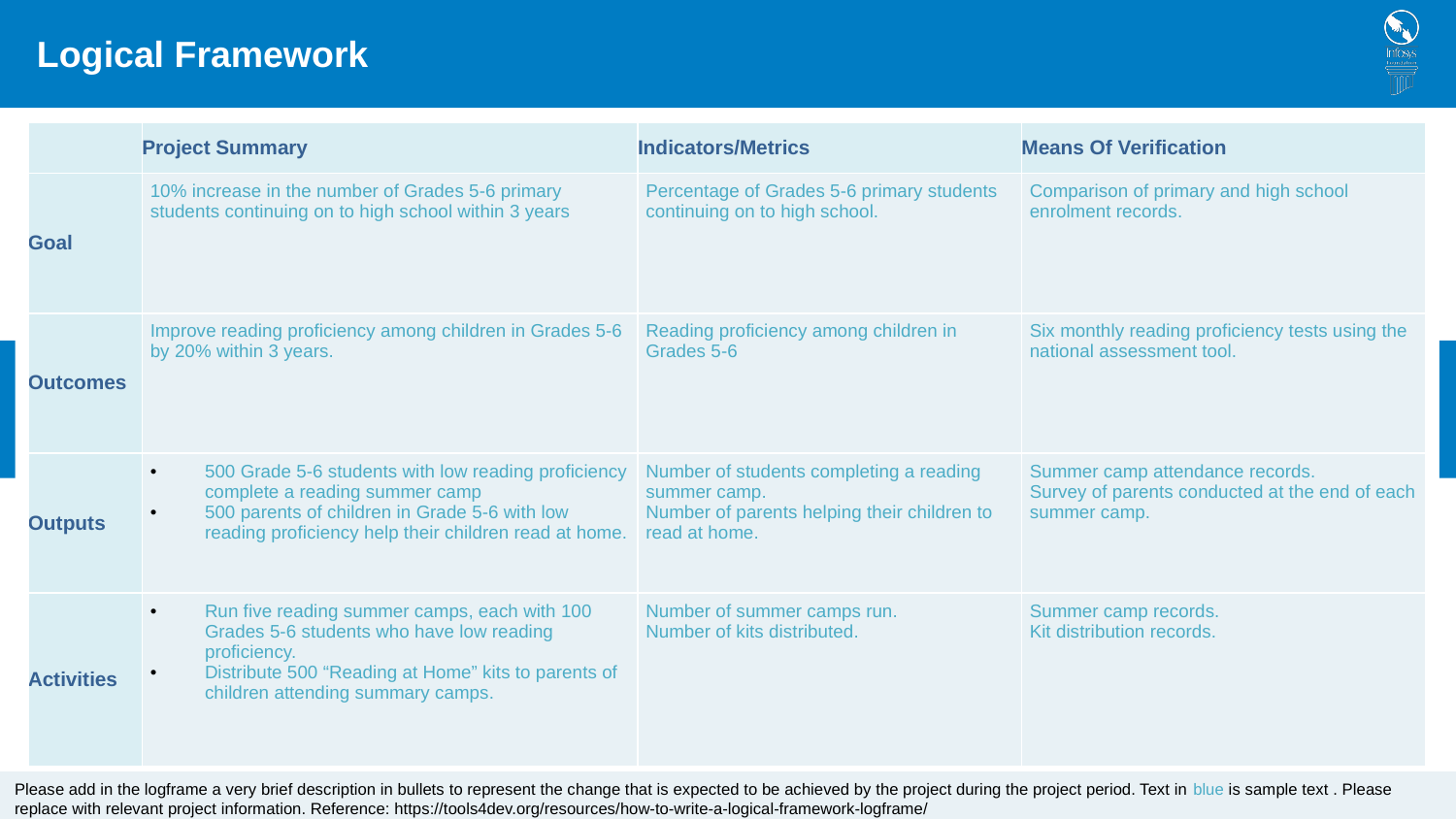

Logical Framework
|  | Project Summary | Indicators/Metrics | Means Of Verification |
| --- | --- | --- | --- |
| Goal | 10% increase in the number of Grades 5-6 primary students continuing on to high school within 3 years | Percentage of Grades 5-6 primary students continuing on to high school. | Comparison of primary and high school enrolment records. |
| Outcomes | Improve reading proficiency among children in Grades 5-6 by 20% within 3 years. | Reading proficiency among children in Grades 5-6 | Six monthly reading proficiency tests using the national assessment tool. |
| Outputs | 500 Grade 5-6 students with low reading proficiency complete a reading summer camp 500 parents of children in Grade 5-6 with low reading proficiency help their children read at home. | Number of students completing a reading summer camp. Number of parents helping their children to read at home. | Summer camp attendance records. Survey of parents conducted at the end of each summer camp. |
| Activities | Run five reading summer camps, each with 100 Grades 5-6 students who have low reading proficiency. Distribute 500 “Reading at Home” kits to parents of children attending summary camps. | Number of summer camps run. Number of kits distributed. | Summer camp records. Kit distribution records. |
Please add in the logframe a very brief description in bullets to represent the change that is expected to be achieved by the project during the project period. Text in blue is sample text . Please replace with relevant project information. Reference: https://tools4dev.org/resources/how-to-write-a-logical-framework-logframe/
4